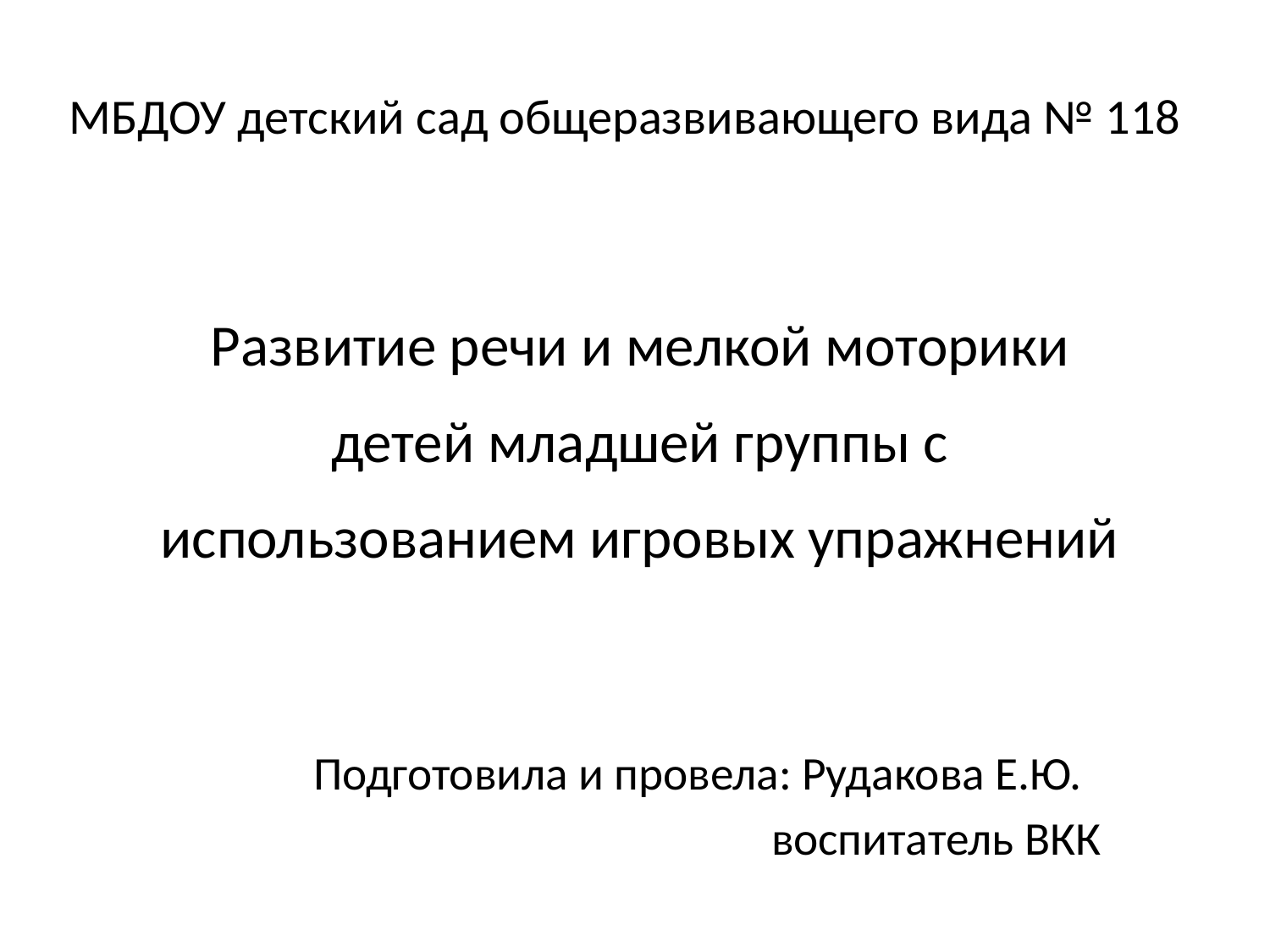

# МБДОУ детский сад общеразвивающего вида № 118
Развитие речи и мелкой моторики
 детей младшей группы с
использованием игровых упражнений

           Подготовила и провела: Рудакова Е.Ю.
                                                        воспитатель ВКК